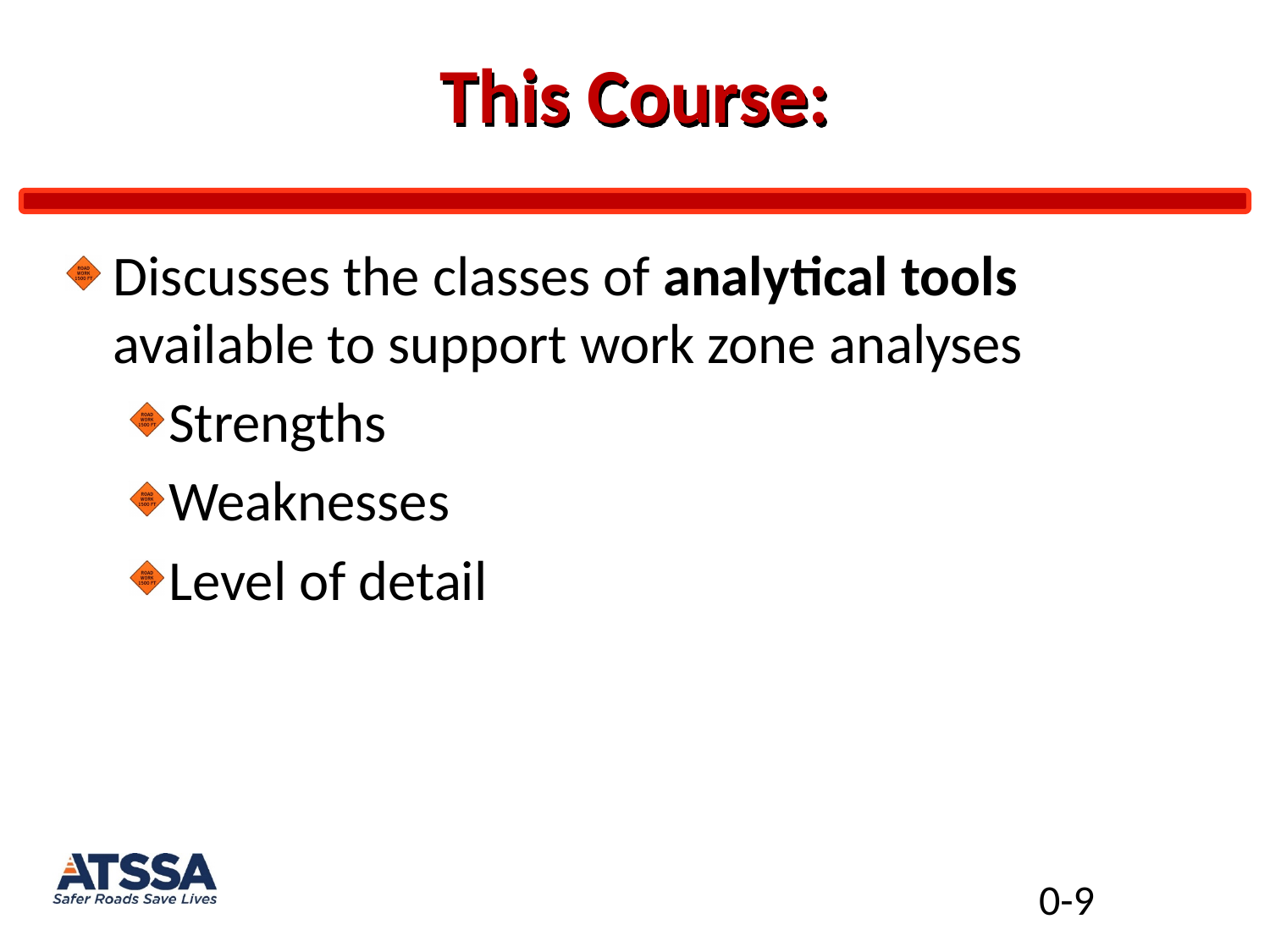

# This Course:
Discusses the classes of analytical tools available to support work zone analyses
Strengths
Weaknesses
Level of detail